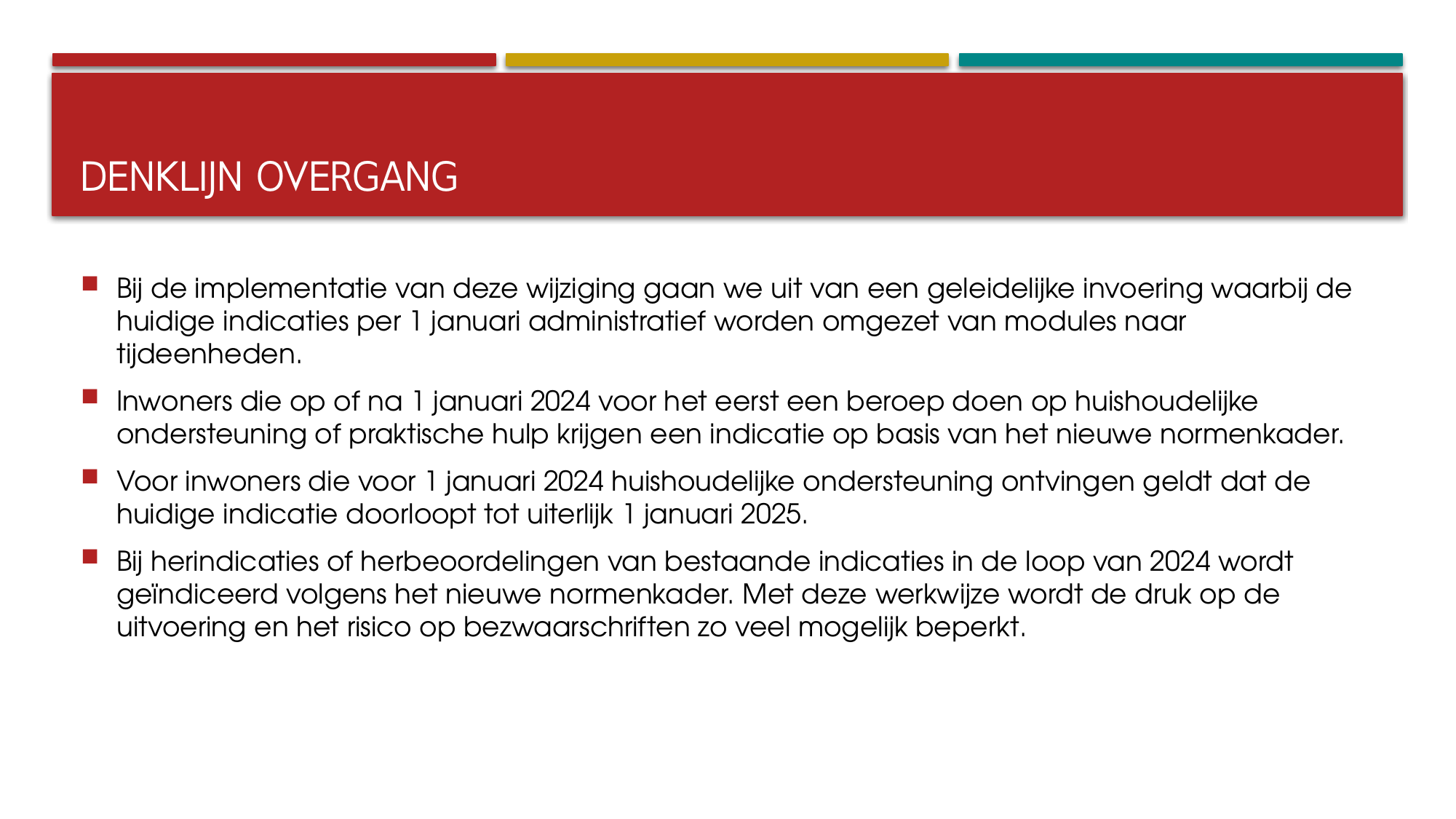

# Denklijn overgang
Bij de implementatie van deze wijziging gaan we uit van een geleidelijke invoering waarbij de huidige indicaties per 1 januari administratief worden omgezet van modules naar tijdeenheden.
Inwoners die op of na 1 januari 2024 voor het eerst een beroep doen op huishoudelijke ondersteuning of praktische hulp krijgen een indicatie op basis van het nieuwe normenkader.
Voor inwoners die voor 1 januari 2024 huishoudelijke ondersteuning ontvingen geldt dat de huidige indicatie doorloopt tot uiterlijk 1 januari 2025.
Bij herindicaties of herbeoordelingen van bestaande indicaties in de loop van 2024 wordt geïndiceerd volgens het nieuwe normenkader. Met deze werkwijze wordt de druk op de uitvoering en het risico op bezwaarschriften zo veel mogelijk beperkt.